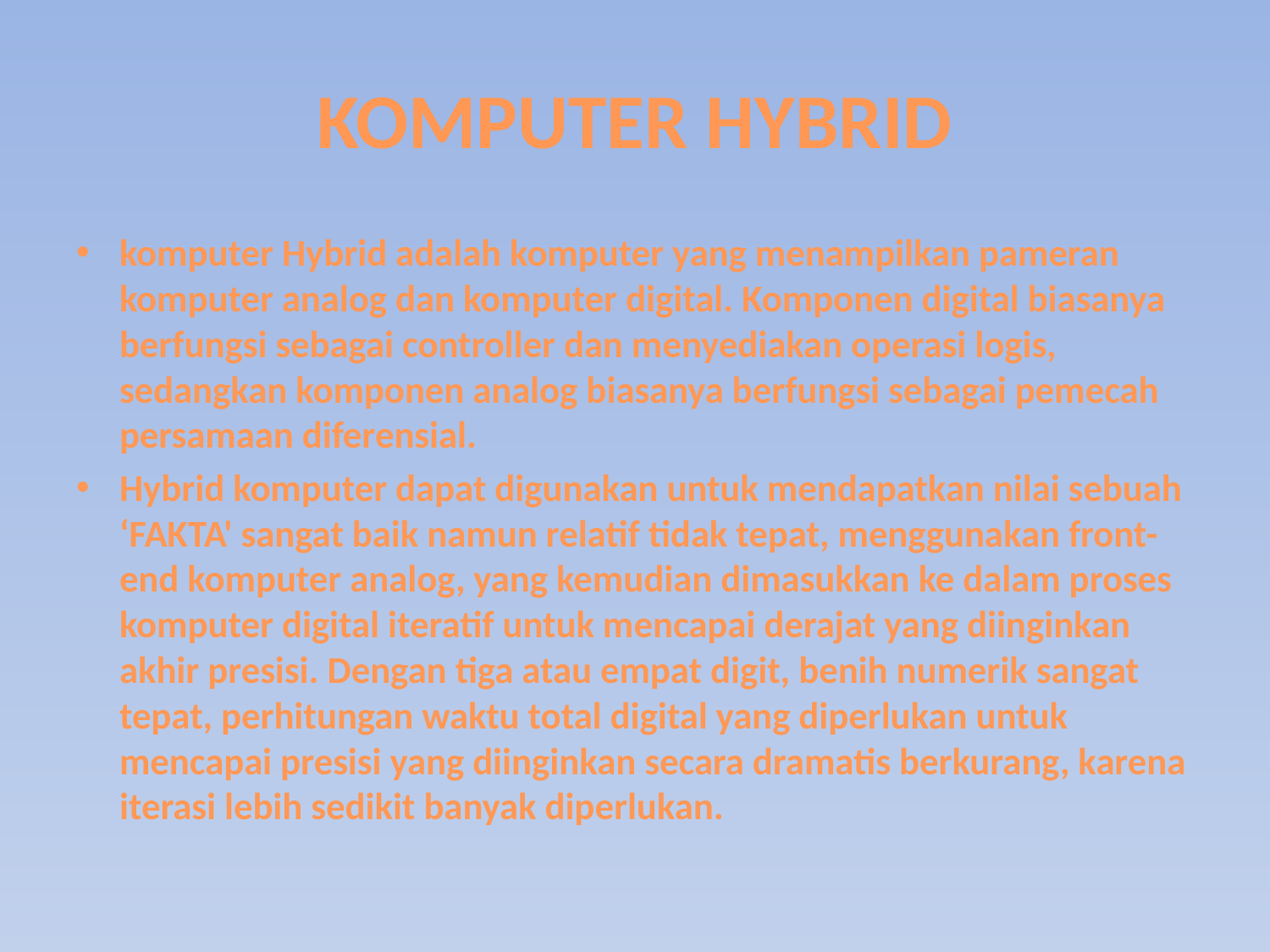

# KOMPUTER HYBRID
komputer Hybrid adalah komputer yang menampilkan pameran komputer analog dan komputer digital. Komponen digital biasanya berfungsi sebagai controller dan menyediakan operasi logis, sedangkan komponen analog biasanya berfungsi sebagai pemecah persamaan diferensial.
Hybrid komputer dapat digunakan untuk mendapatkan nilai sebuah ‘FAKTA' sangat baik namun relatif tidak tepat, menggunakan front-end komputer analog, yang kemudian dimasukkan ke dalam proses komputer digital iteratif untuk mencapai derajat yang diinginkan akhir presisi. Dengan tiga atau empat digit, benih numerik sangat tepat, perhitungan waktu total digital yang diperlukan untuk mencapai presisi yang diinginkan secara dramatis berkurang, karena iterasi lebih sedikit banyak diperlukan.